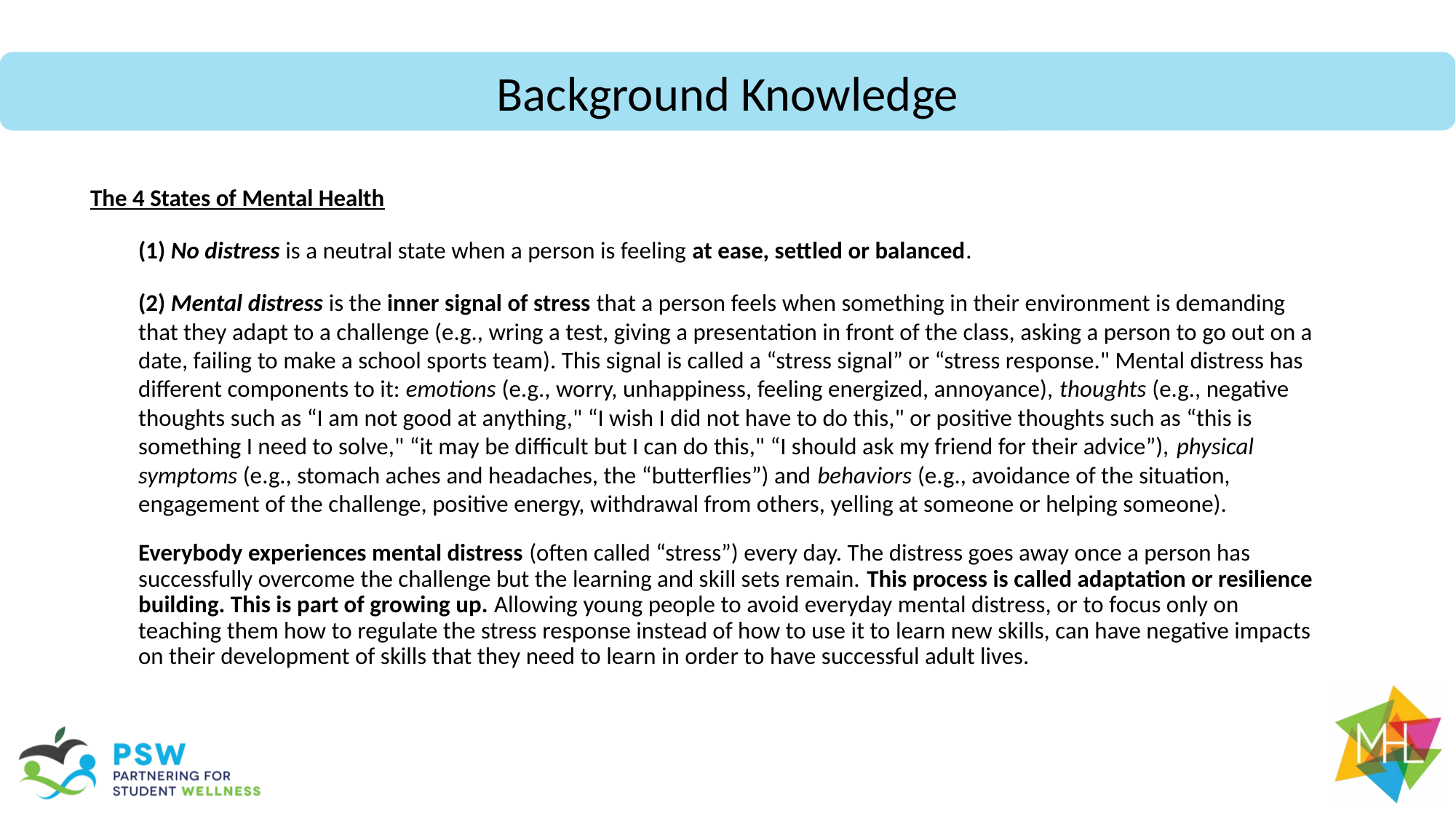

Background Knowledge
The 4 States of Mental Health
(1) No distress is a neutral state when a person is feeling at ease, settled or balanced.
(2) Mental distress is the inner signal of stress that a person feels when something in their environment is demanding that they adapt to a challenge (e.g., wring a test, giving a presentation in front of the class, asking a person to go out on a date, failing to make a school sports team). This signal is called a “stress signal” or “stress response." Mental distress has different components to it: emotions (e.g., worry, unhappiness, feeling energized, annoyance), thoughts (e.g., negative thoughts such as “I am not good at anything," “I wish I did not have to do this," or positive thoughts such as “this is something I need to solve," “it may be difficult but I can do this," “I should ask my friend for their advice”), physical symptoms (e.g., stomach aches and headaches, the “butterflies”) and behaviors (e.g., avoidance of the situation, engagement of the challenge, positive energy, withdrawal from others, yelling at someone or helping someone).
Everybody experiences mental distress (often called “stress”) every day. The distress goes away once a person has successfully overcome the challenge but the learning and skill sets remain. This process is called adaptation or resilience building. This is part of growing up. Allowing young people to avoid everyday mental distress, or to focus only on teaching them how to regulate the stress response instead of how to use it to learn new skills, can have negative impacts on their development of skills that they need to learn in order to have successful adult lives.